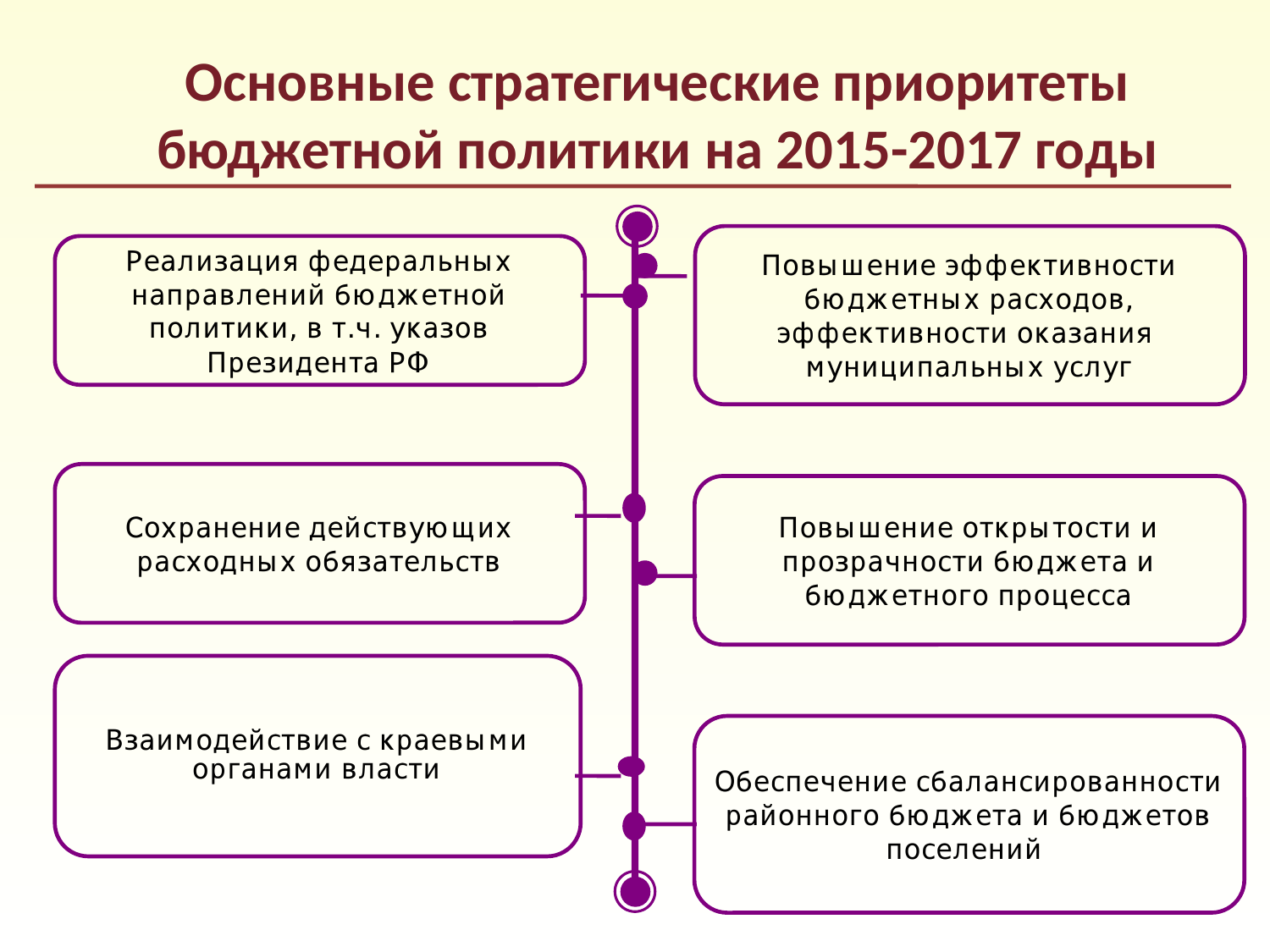

Основные стратегические приоритеты бюджетной политики на 2015-2017 годы

Повышение эффективности бюджетных расходов, эффективности оказания  муниципальных услуг

Реализация федеральных направлений бюджетной политики, в т.ч. указов Президента РФ

Сохранение действующих расходных обязательств

Повышение открытости и прозрачности бюджета и бюджетного процесса

Взаимодействие с краевыми органами власти

Обеспечение сбалансированности районного бюджета и бюджетов поселений